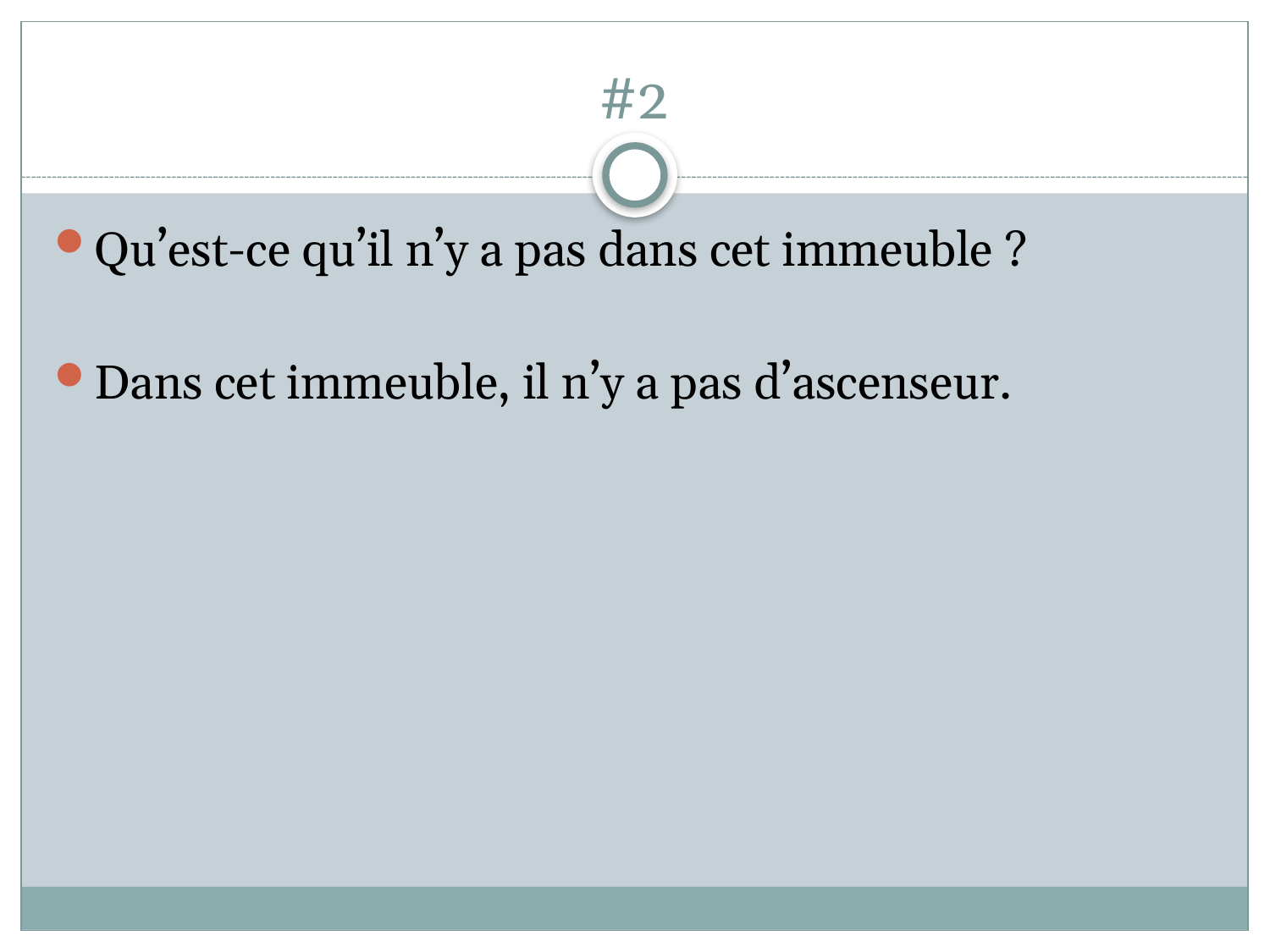

# #2
Qu’est-ce qu’il n’y a pas dans cet immeuble ?

Dans cet immeuble, il n’y a pas d’ascenseur.